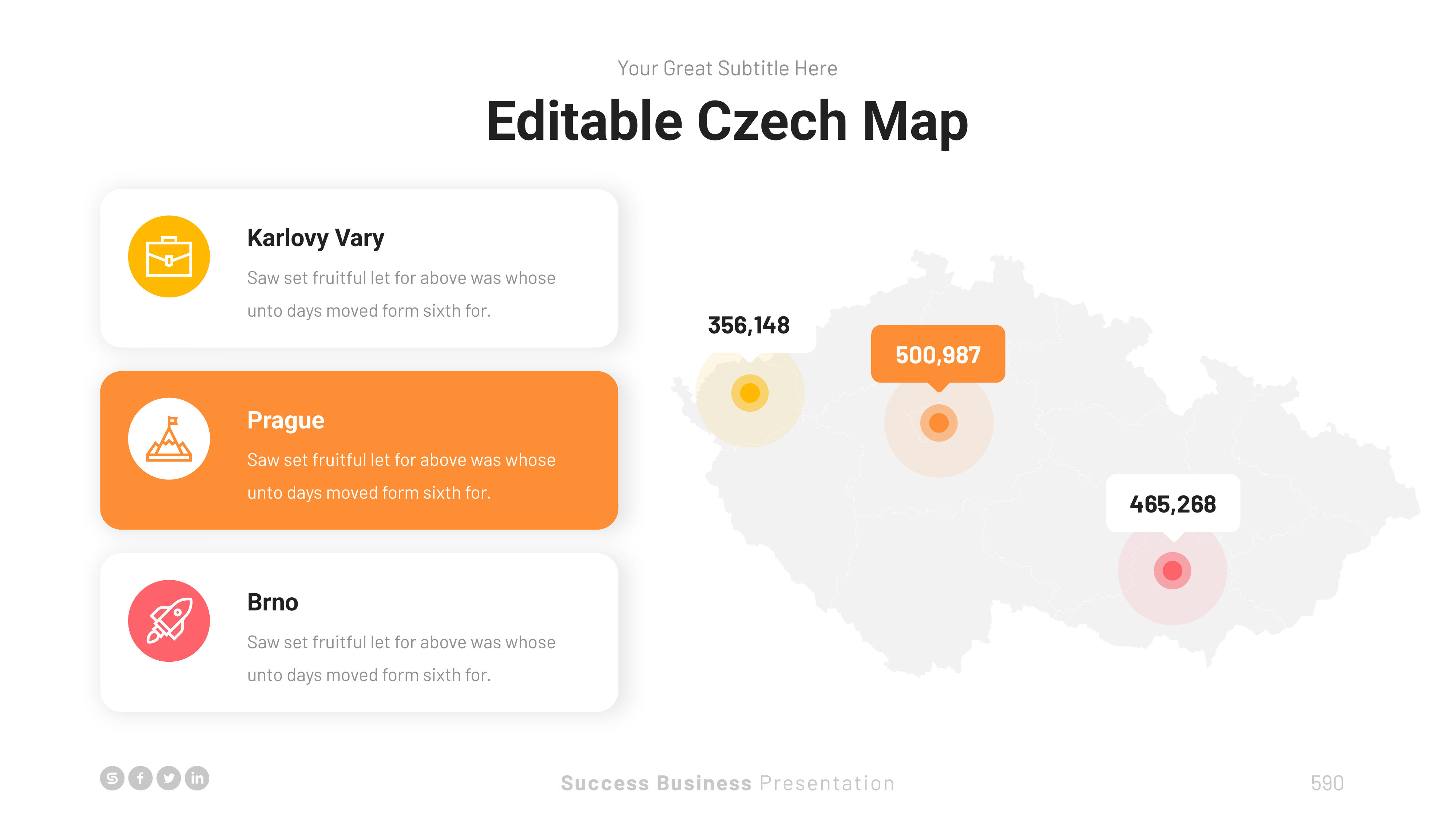

Your Great Subtitle Here
Editable Czech Map

Karlovy Vary
Saw set fruitful let for above was whose unto days moved form sixth for.

356,148

500,987

Prague
Saw set fruitful let for above was whose unto days moved form sixth for.

465,268

Brno
Saw set fruitful let for above was whose unto days moved form sixth for.